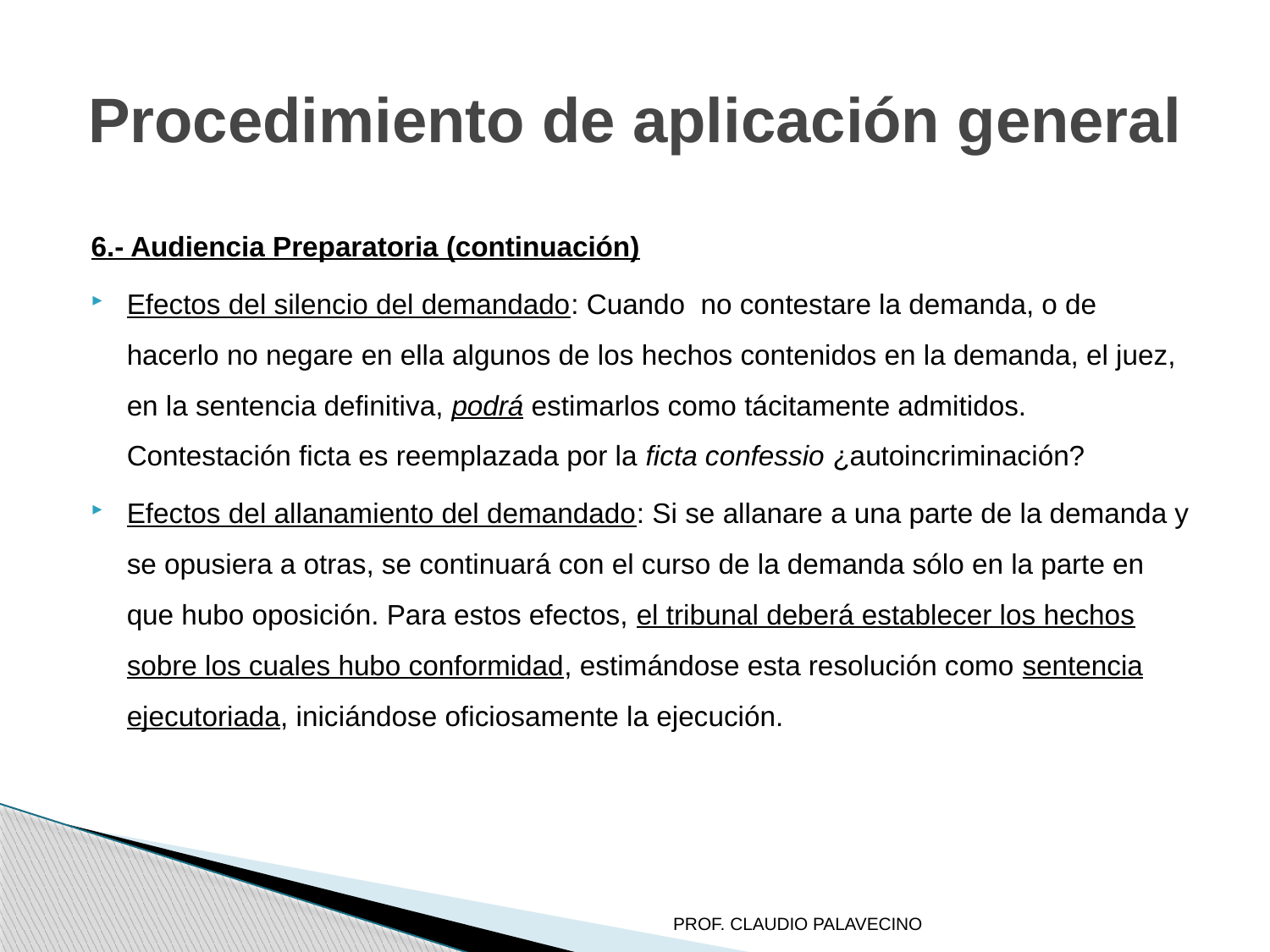

# Procedimiento de aplicación general
6.- Audiencia Preparatoria (continuación)
Efectos del silencio del demandado: Cuando  no contestare la demanda, o de hacerlo no negare en ella algunos de los hechos contenidos en la demanda, el juez, en la sentencia definitiva, podrá estimarlos como tácitamente admitidos. Contestación ficta es reemplazada por la ficta confessio ¿autoincriminación?
Efectos del allanamiento del demandado: Si se allanare a una parte de la demanda y se opusiera a otras, se continuará con el curso de la demanda sólo en la parte en que hubo oposición. Para estos efectos, el tribunal deberá establecer los hechos sobre los cuales hubo conformidad, estimándose esta resolución como sentencia ejecutoriada, iniciándose oficiosamente la ejecución.

PROF. CLAUDIO PALAVECINO